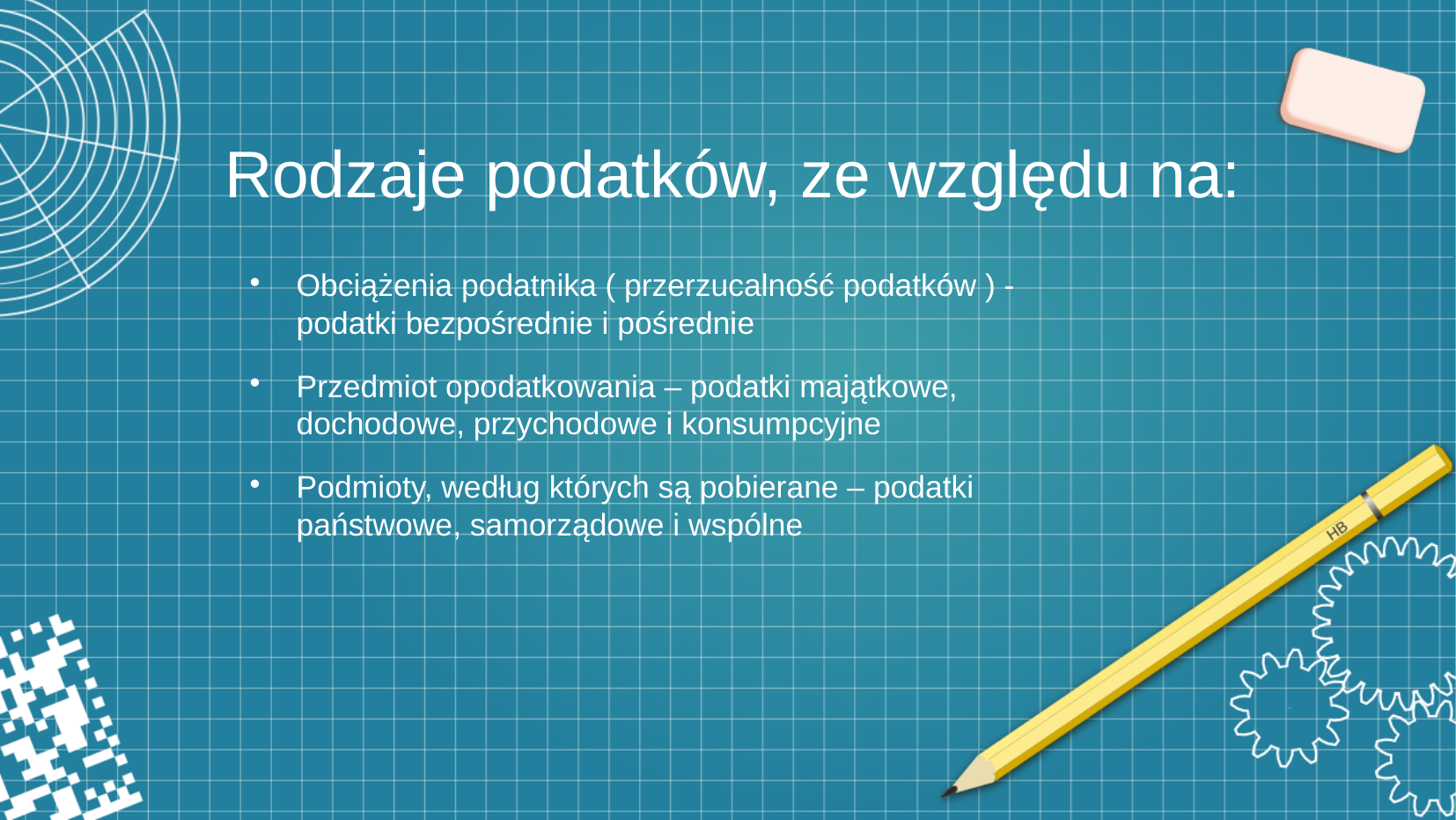

# Rodzaje podatków, ze względu na:
Obciążenia podatnika ( przerzucalność podatków ) - podatki bezpośrednie i pośrednie
Przedmiot opodatkowania – podatki majątkowe, dochodowe, przychodowe i konsumpcyjne
Podmioty, według których są pobierane – podatki państwowe, samorządowe i wspólne